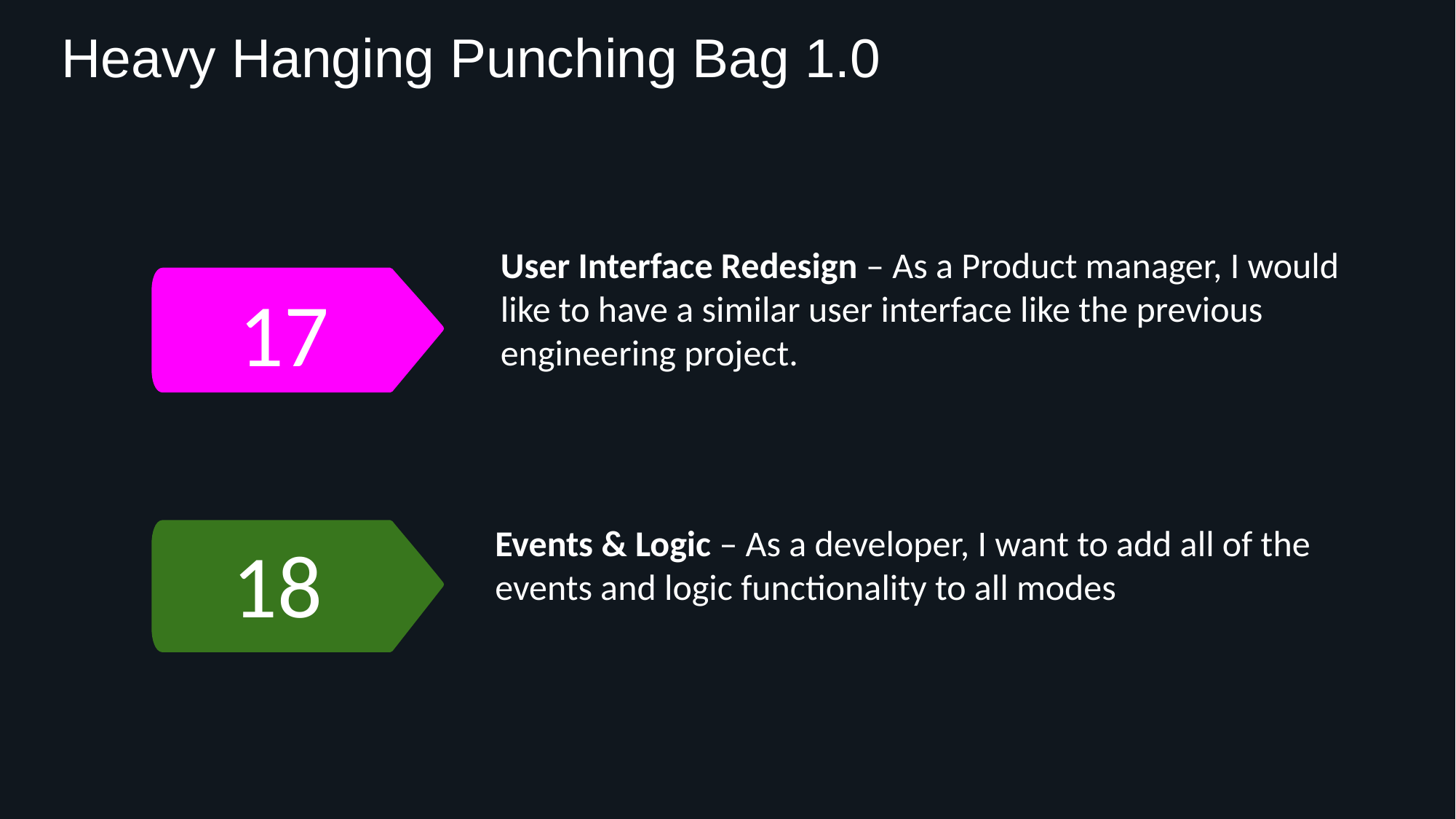

Heavy Hanging Punching Bag 1.0

User Interface Redesign – As a Product manager, I would like to have a similar user interface like the previous engineering project.

17
Events & Logic – As a developer, I want to add all of the events and logic functionality to all modes

18